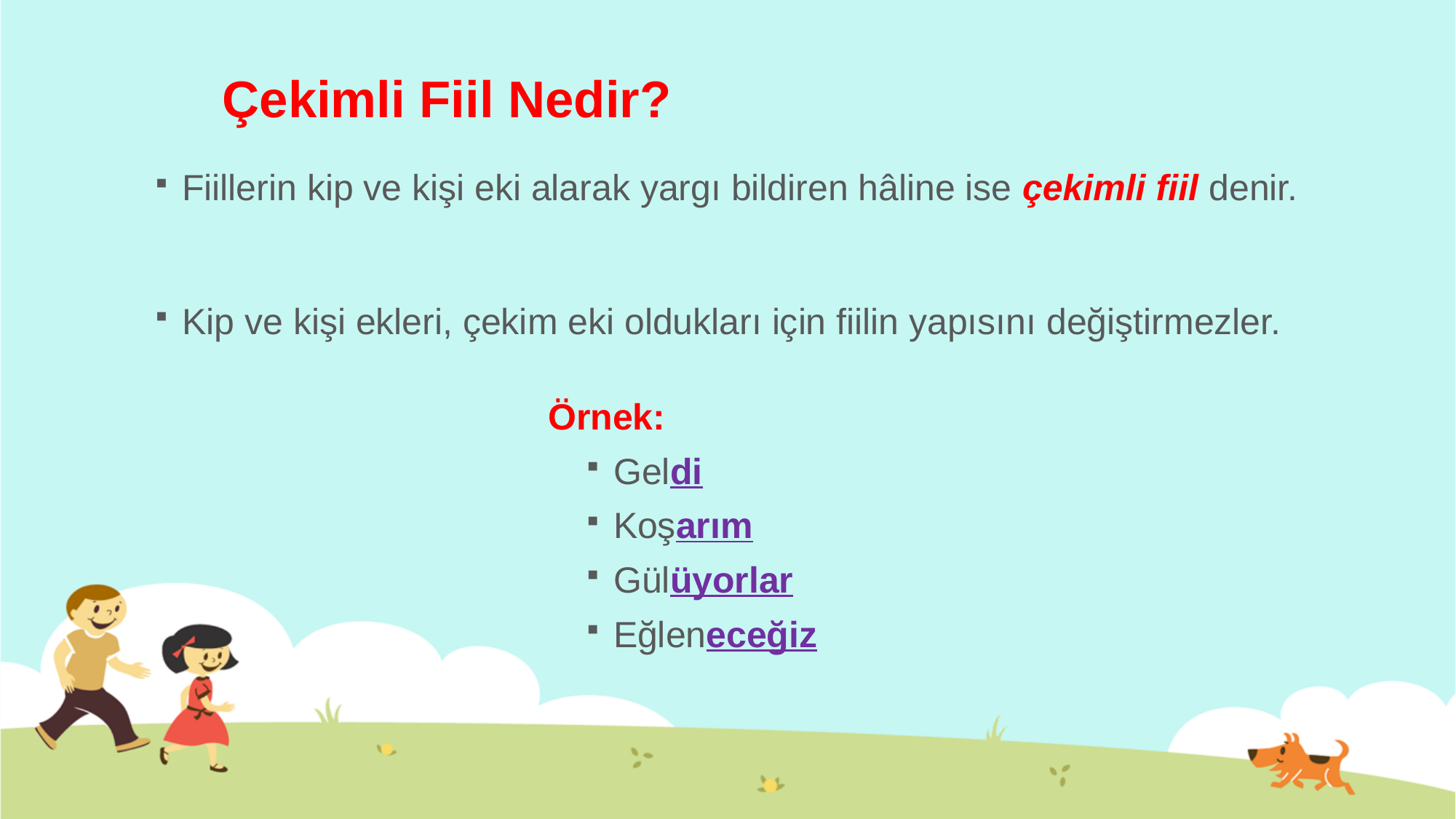

# Çekimli Fiil Nedir?
Fiillerin kip ve kişi eki alarak yargı bildiren hâline ise çekimli fiil denir.
Kip ve kişi ekleri, çekim eki oldukları için fiilin yapısını değiştirmezler.
Örnek:
Geldi
Koşarım
Gülüyorlar
Eğleneceğiz